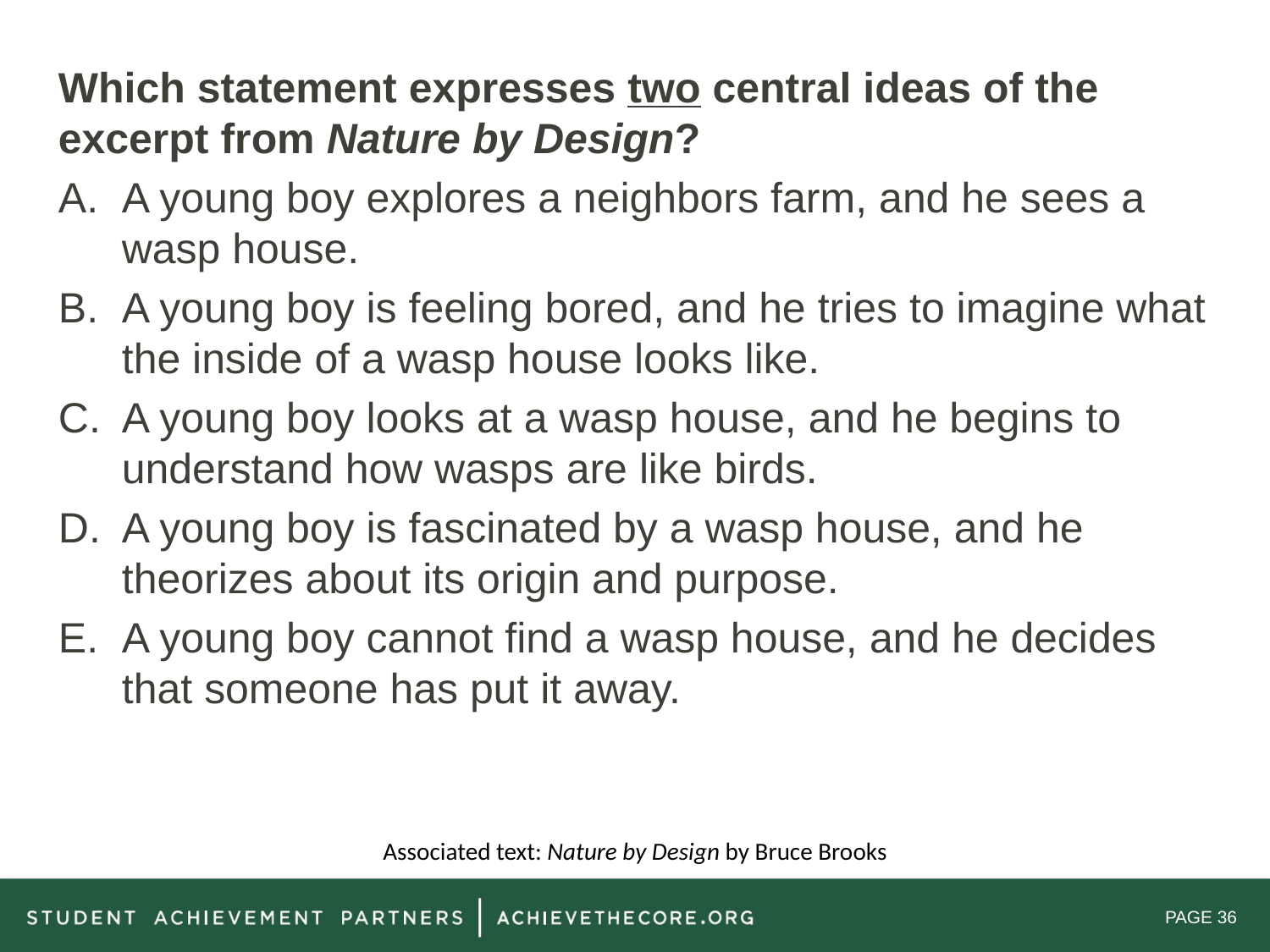

Which statement expresses two central ideas of the excerpt from Nature by Design?
A young boy explores a neighbors farm, and he sees a wasp house.
A young boy is feeling bored, and he tries to imagine what the inside of a wasp house looks like.
A young boy looks at a wasp house, and he begins to understand how wasps are like birds.
A young boy is fascinated by a wasp house, and he theorizes about its origin and purpose.
A young boy cannot find a wasp house, and he decides that someone has put it away.
Associated text: Nature by Design by Bruce Brooks